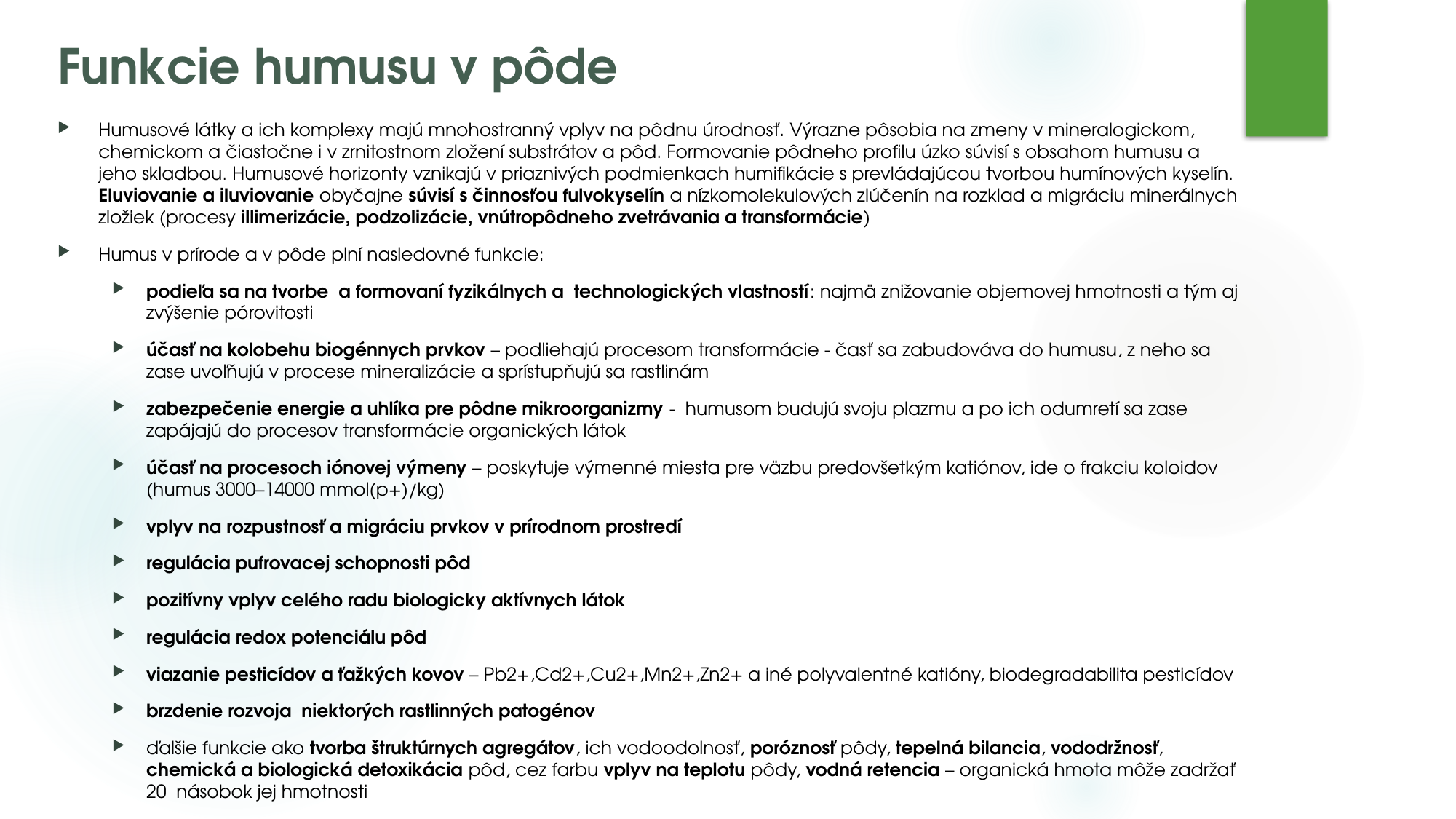

# Funkcie humusu v pôde
Humusové látky a ich komplexy majú mnohostranný vplyv na pôdnu úrodnosť. Výrazne pôsobia na zmeny v mineralogickom, chemickom a čiastočne i v zrnitostnom zložení substrátov a pôd. Formovanie pôdneho profilu úzko súvisí s obsahom humusu a jeho skladbou. Humusové horizonty vznikajú v priaznivých podmienkach humifikácie s prevládajúcou tvorbou humínových kyselín. Eluviovanie a iluviovanie obyčajne súvisí s činnosťou fulvokyselín a nízkomolekulových zlúčenín na rozklad a migráciu minerálnych zložiek (procesy illimerizácie, podzolizácie, vnútropôdneho zvetrávania a transformácie)
Humus v prírode a v pôde plní nasledovné funkcie:
podieľa sa na tvorbe  a formovaní fyzikálnych a  technologických vlastností: najmä znižovanie objemovej hmotnosti a tým aj zvýšenie pórovitosti
účasť na kolobehu biogénnych prvkov – podliehajú procesom transformácie - časť sa zabudováva do humusu, z neho sa zase uvoľňujú v procese mineralizácie a sprístupňujú sa rastlinám
zabezpečenie energie a uhlíka pre pôdne mikroorganizmy -  humusom budujú svoju plazmu a po ich odumretí sa zase zapájajú do procesov transformácie organických látok
účasť na procesoch iónovej výmeny – poskytuje výmenné miesta pre väzbu predovšetkým katiónov, ide o frakciu koloidov (humus 3000–14000 mmol(p+)/kg)
vplyv na rozpustnosť a migráciu prvkov v prírodnom prostredí
regulácia pufrovacej schopnosti pôd
pozitívny vplyv celého radu biologicky aktívnych látok
regulácia redox potenciálu pôd
viazanie pesticídov a ťažkých kovov – Pb2+,Cd2+,Cu2+,Mn2+,Zn2+ a iné polyvalentné katióny, biodegradabilita pesticídov
brzdenie rozvoja  niektorých rastlinných patogénov
ďalšie funkcie ako tvorba štruktúrnych agregátov, ich vodoodolnosť, poróznosť pôdy, tepelná bilancia, vododržnosť, chemická a biologická detoxikácia pôd, cez farbu vplyv na teplotu pôdy, vodná retencia – organická hmota môže zadržať 20  násobok jej hmotnosti